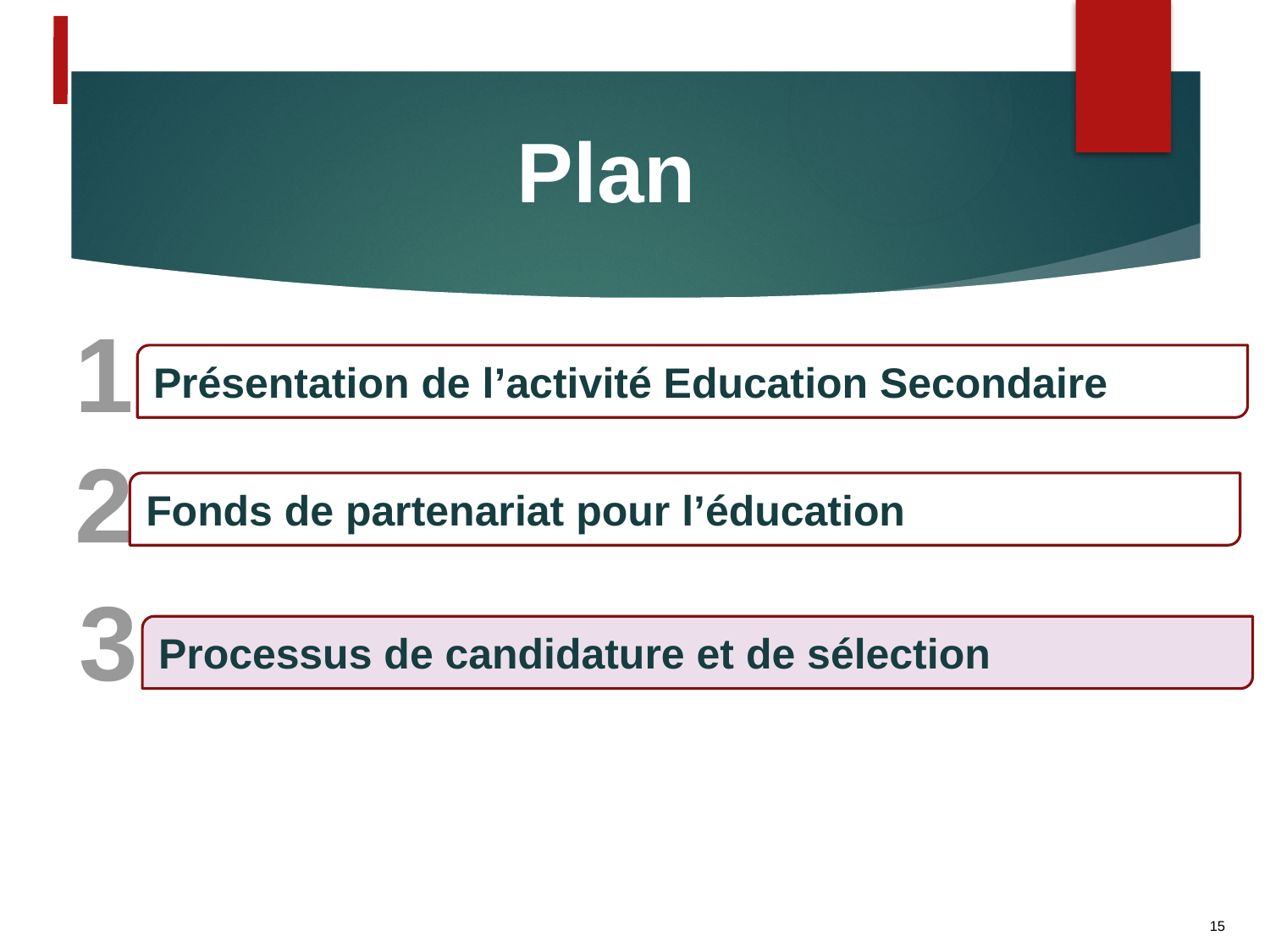

Plan
1
Présentation de l’activité Education Secondaire
2
Fonds de partenariat pour l’éducation

3
Processus de candidature et de sélection
15